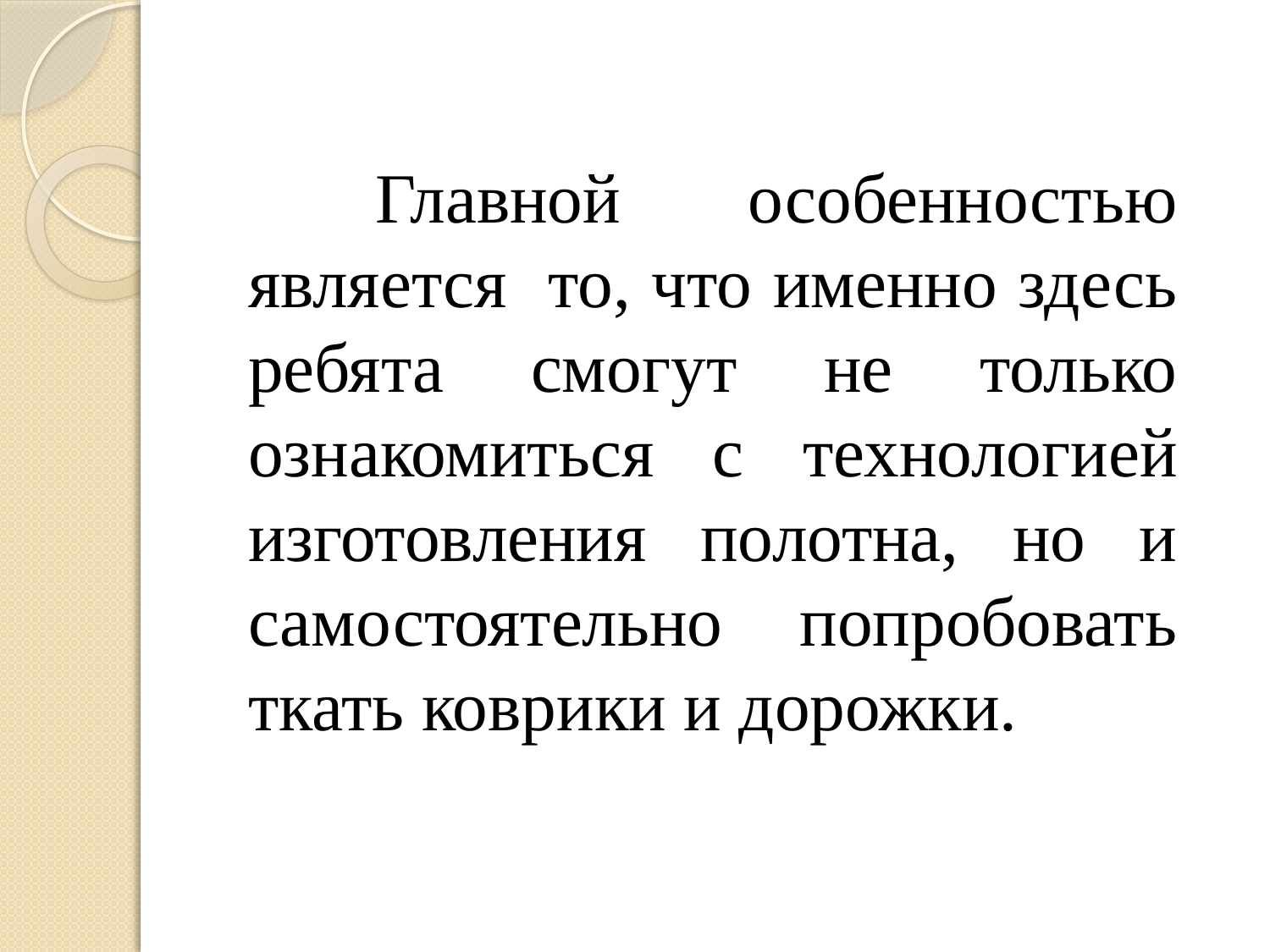

Главной особенностью является  то, что именно здесь ребята смогут не только ознакомиться с технологией изготовления полотна, но и самостоятельно попробовать ткать коврики и дорожки.